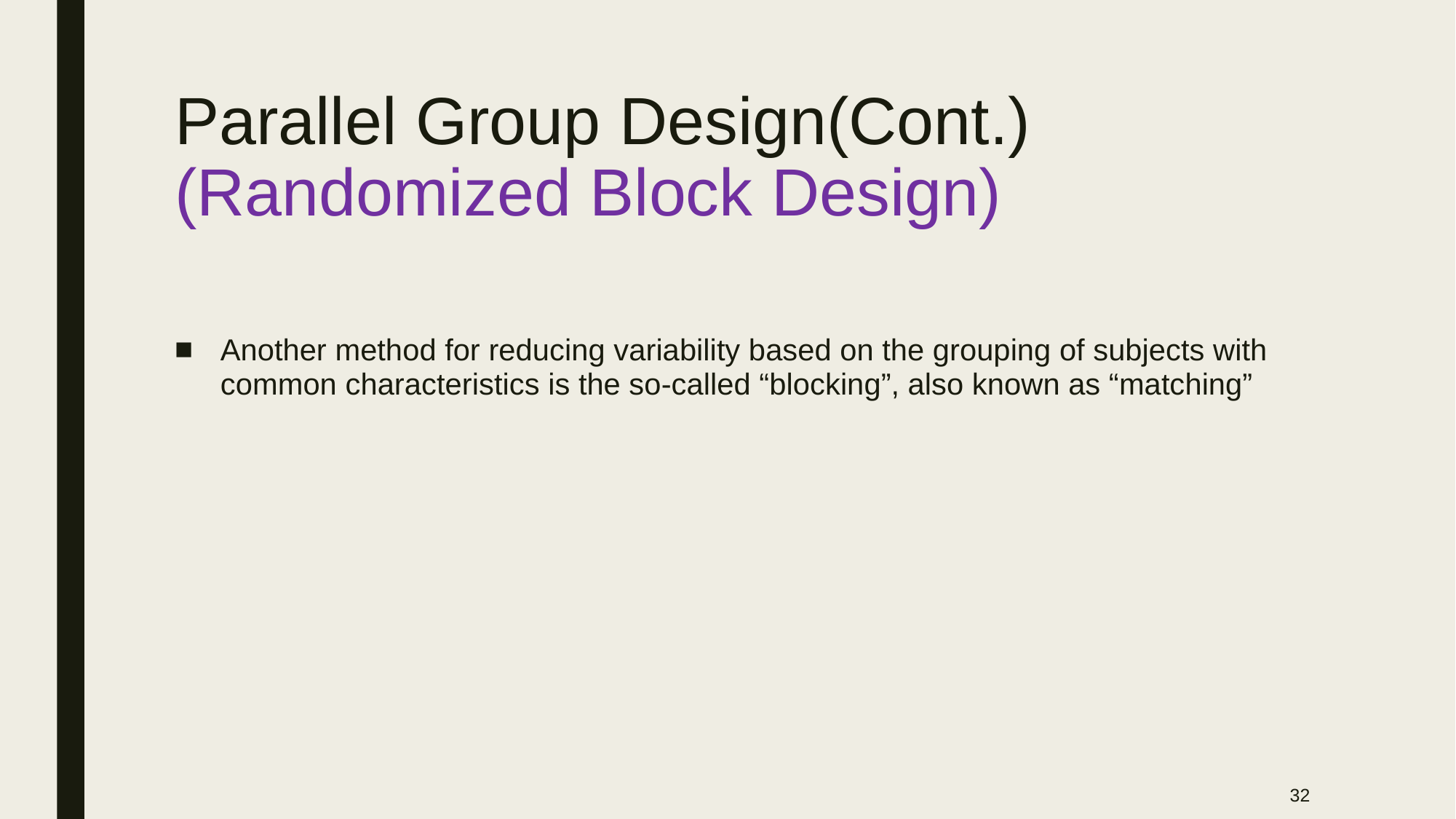

# Parallel Group Design(Cont.) (Randomized Block Design)

Another method for reducing variability based on the grouping of subjects with common characteristics is the so-called “blocking”, also known as “matching”
32